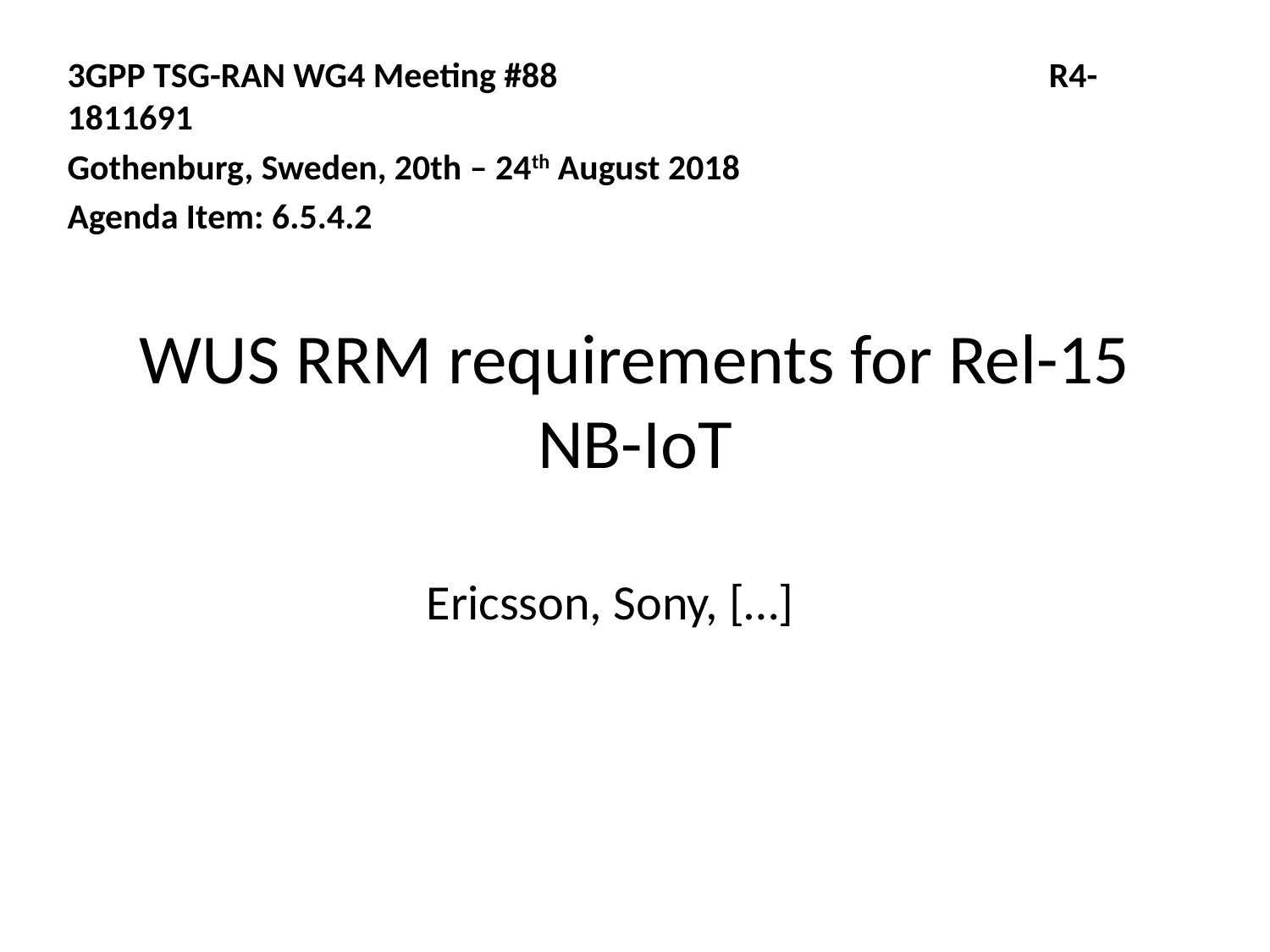

3GPP TSG-RAN WG4 Meeting #88	                                                           R4-1811691
Gothenburg, Sweden, 20th – 24th August 2018
Agenda Item: 6.5.4.2
# WUS RRM requirements for Rel-15 NB-IoT
Ericsson, Sony, […]